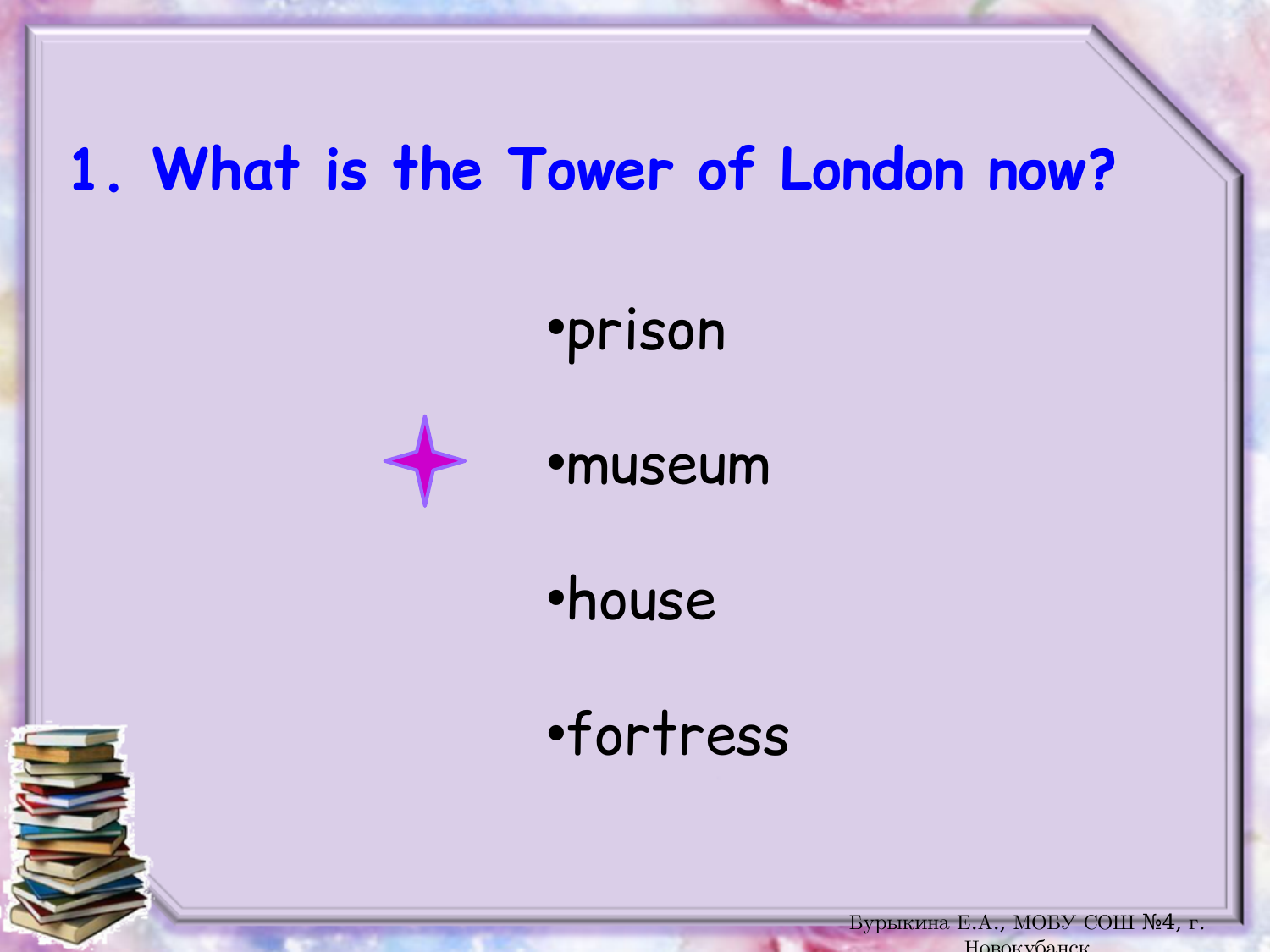

1. What is the Tower of London now?
prison

museum

house

fortress

Бурыкина Е.А., МОБУ СОШ №4, г. Новокубанск